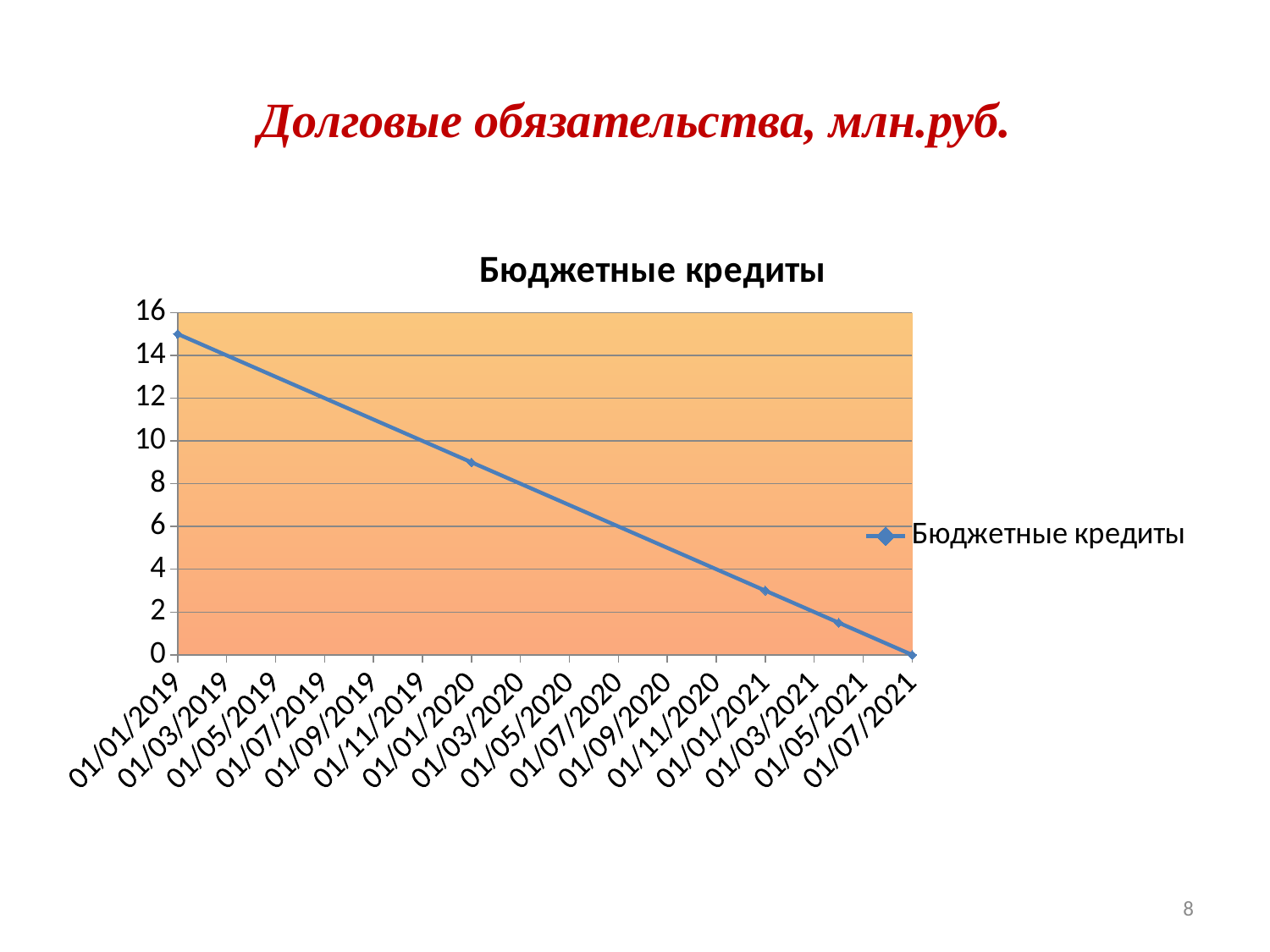

# Долговые обязательства, млн.руб.

### Chart:

| Category | Бюджетные кредиты |
|---|---|
| 43466 | 15.0 |
| 43831 | 9.0 |
| 44197 | 3.0 |
| 44287 | 1.5 |
| 44378 | 0.0 |
8